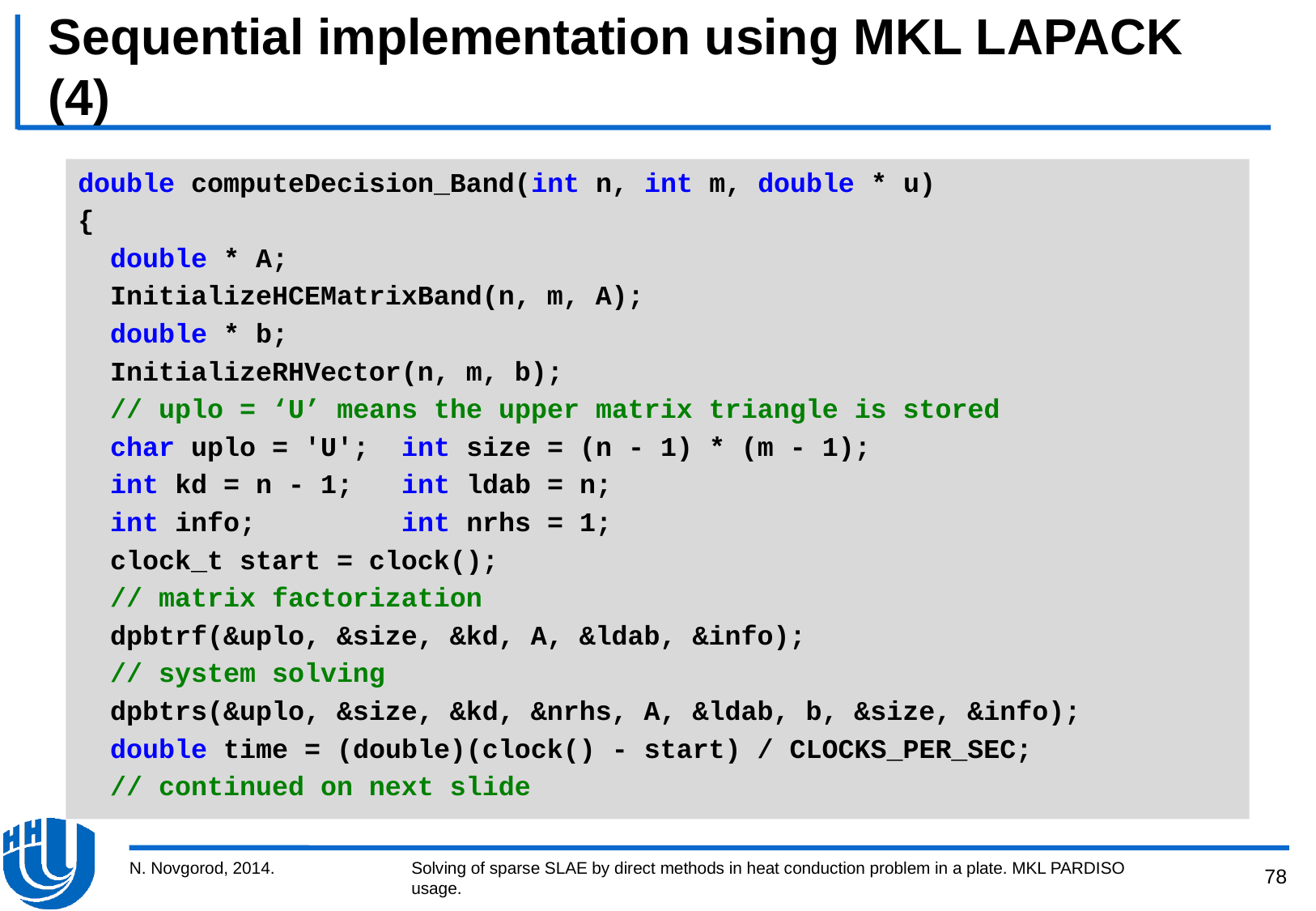

# Sequential implementation using MKL LAPACK (4)
double computeDecision_Band(int n, int m, double * u)
{
  double * A;
  InitializeHCEMatrixBand(n, m, A);
  double * b;
  InitializeRHVector(n, m, b);
  // uplo = ‘U’ means the upper matrix triangle is stored
  char uplo = 'U';  int size = (n - 1) * (m - 1);
  int kd = n - 1;   int ldab = n;
  int info;         int nrhs = 1;
  clock_t start = clock();
  // matrix factorization
  dpbtrf(&uplo, &size, &kd, A, &ldab, &info);
  // system solving
  dpbtrs(&uplo, &size, &kd, &nrhs, A, &ldab, b, &size, &info);
  double time = (double)(clock() - start) / CLOCKS_PER_SEC;
  // continued on next slide
N. Novgorod, 2014.
Solving of sparse SLAE by direct methods in heat conduction problem in a plate. MKL PARDISO usage.